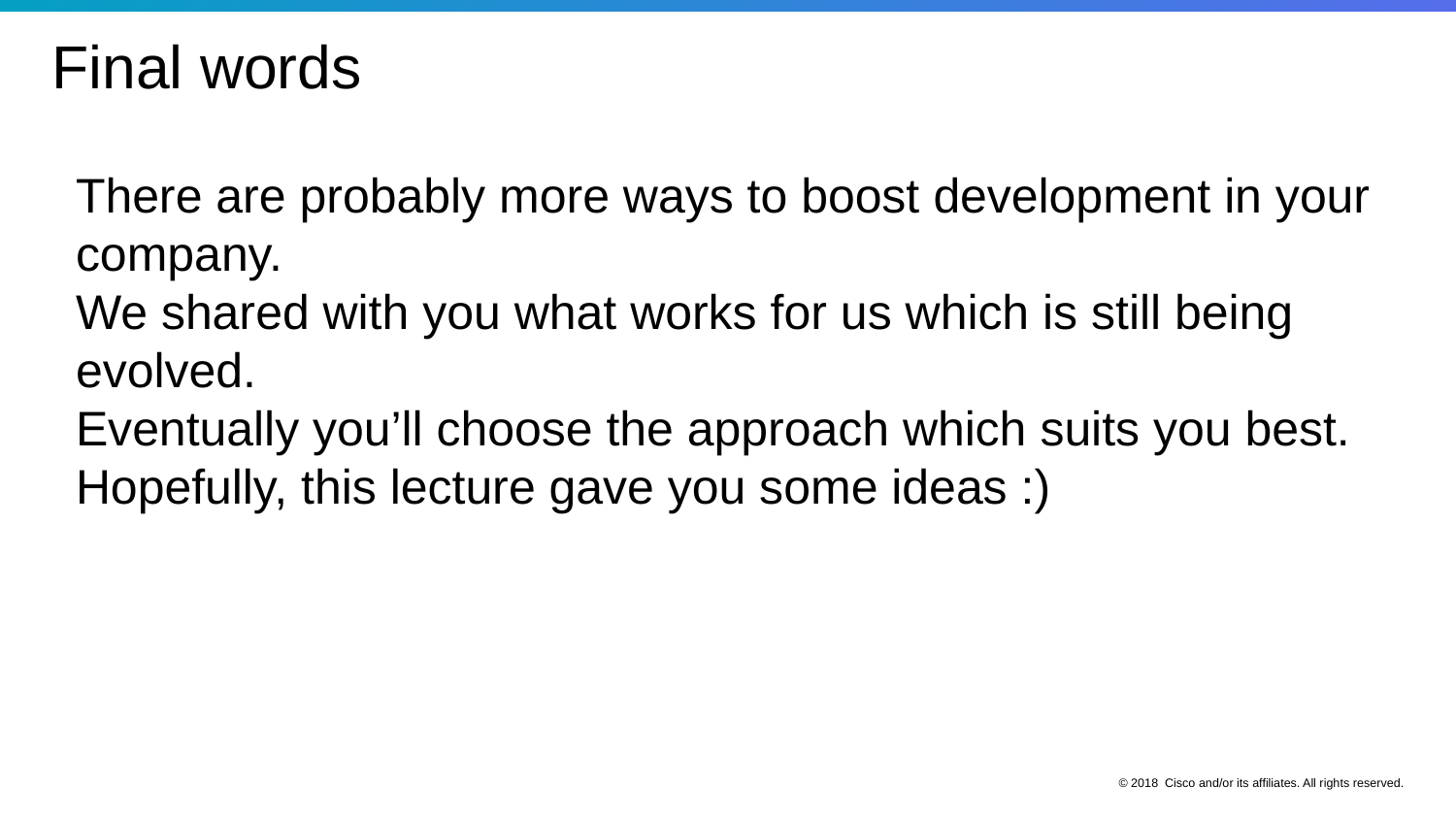

Final words

There are probably more ways to boost development in your company.
We shared with you what works for us which is still being evolved.
Eventually you’ll choose the approach which suits you best.
Hopefully, this lecture gave you some ideas :)

© 2018  Cisco and/or its affiliates. All rights reserved.